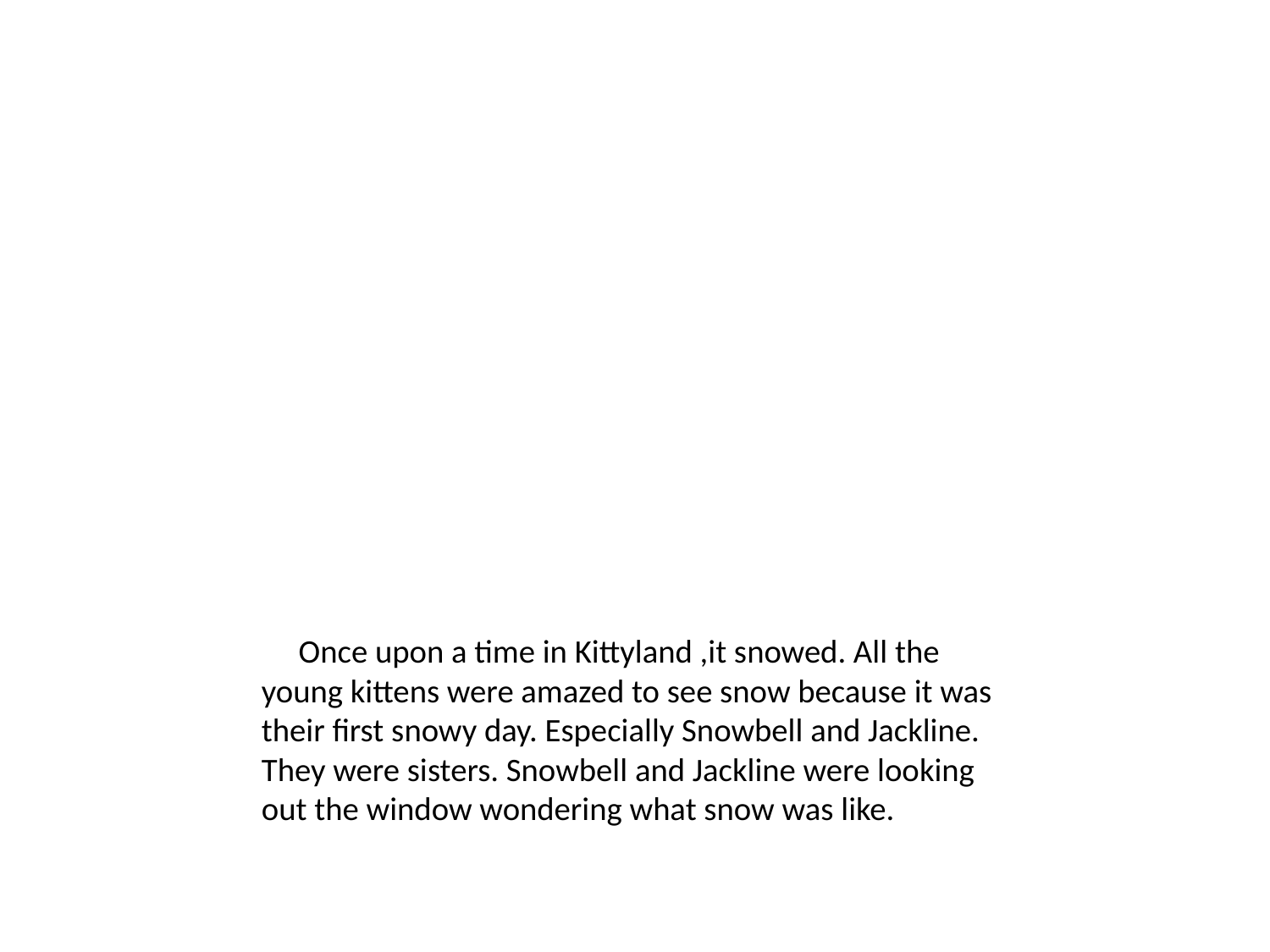

Once upon a time in Kittyland ,it snowed. All the  young kittens were amazed to see snow because it was their first snowy day. Especially Snowbell and Jackline. They were sisters. Snowbell and Jackline were looking out the window wondering what snow was like.
#